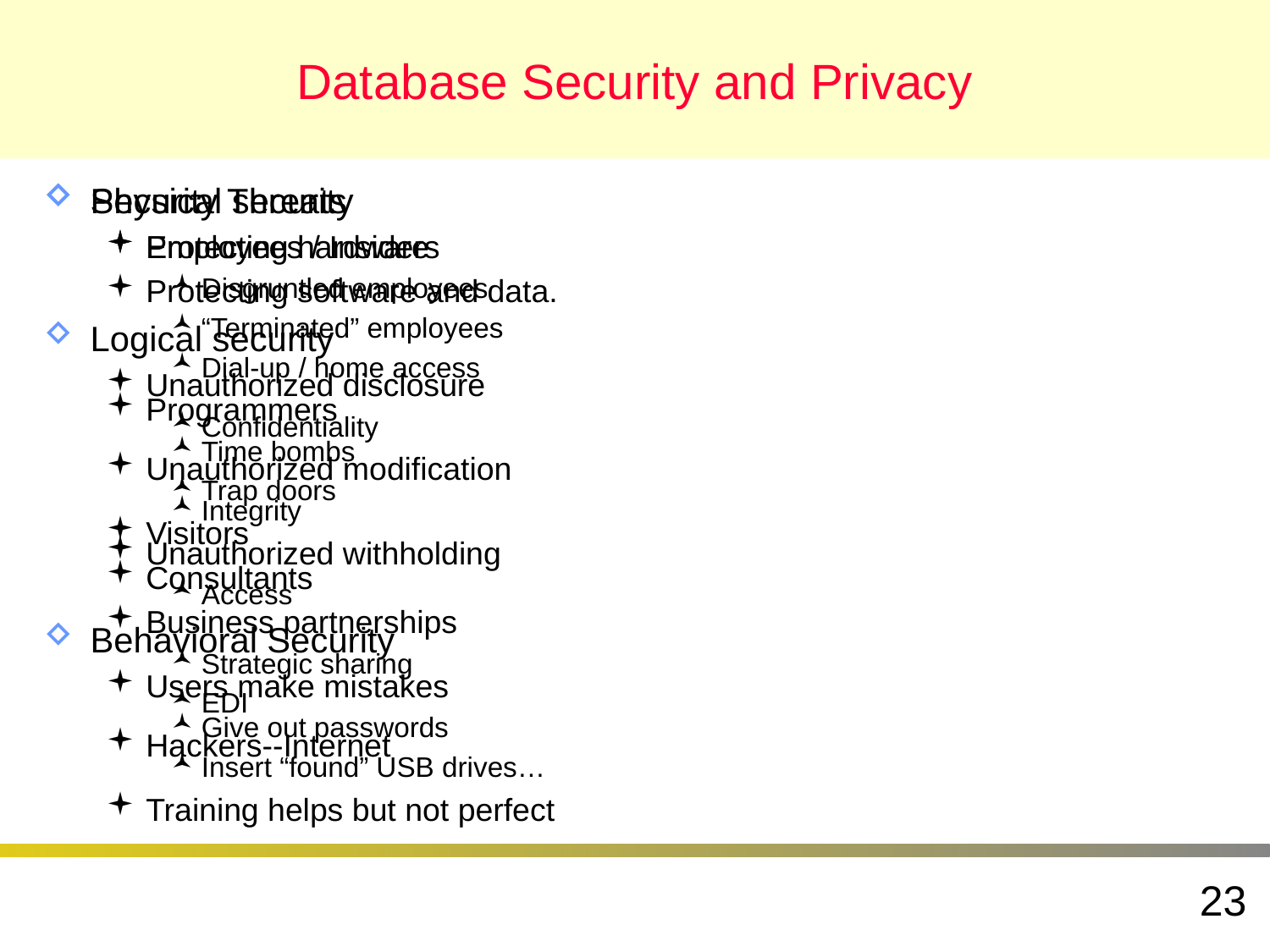

# Database Security and Privacy
Physical security
Protecting hardware
Protecting software and data.
Logical security
Unauthorized disclosure
Confidentiality
Unauthorized modification
Integrity
Unauthorized withholding
Access
Behavioral Security
Users make mistakes
Give out passwords
Insert “found” USB drives…
Training helps but not perfect
Security Threats
Employees / Insiders
Disgruntled employees
“Terminated” employees
Dial-up / home access
Programmers
Time bombs
Trap doors
Visitors
Consultants
Business partnerships
Strategic sharing
EDI
Hackers--Internet
23